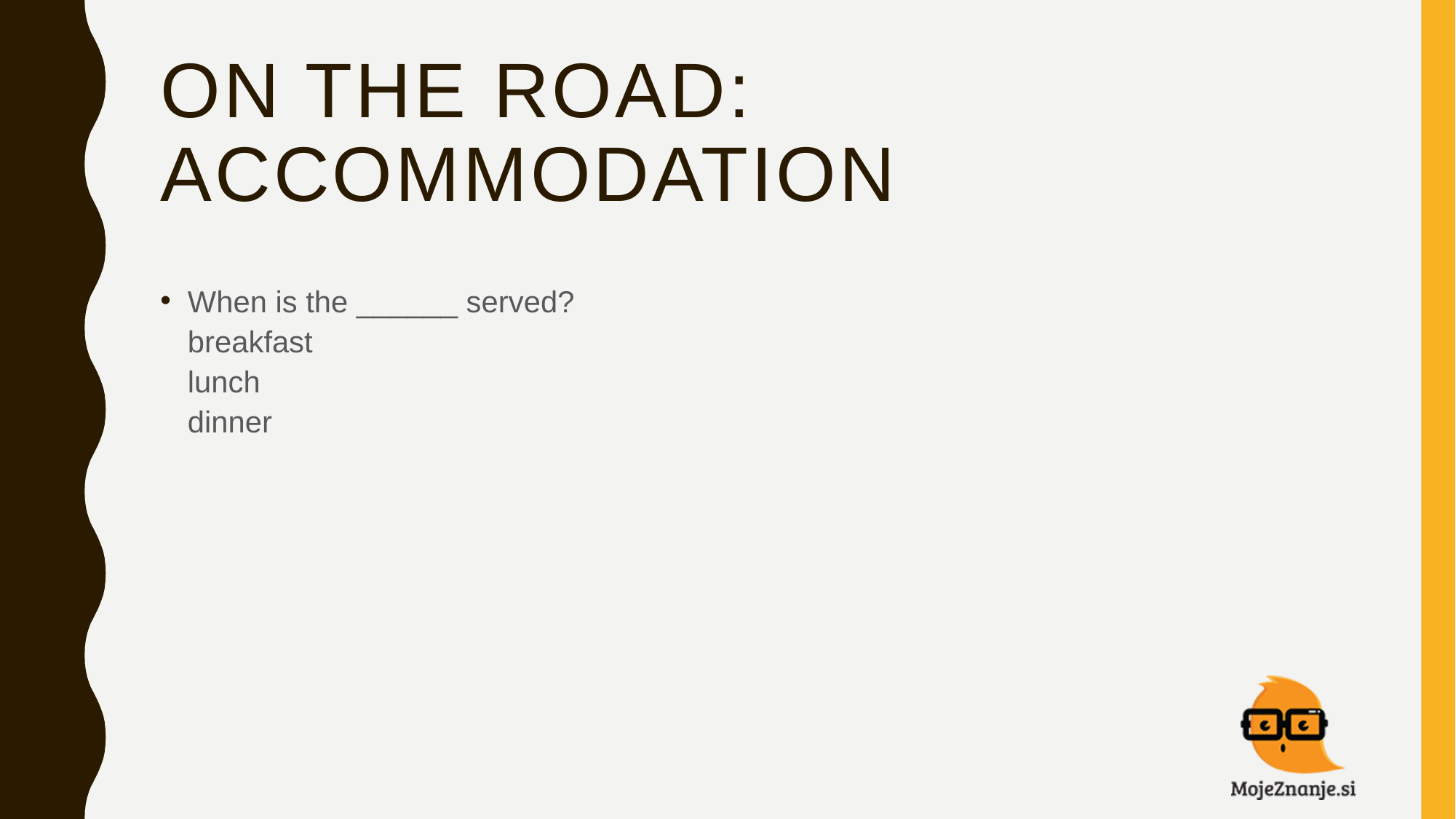

# ON THE ROAD: ACCOMMODATION
When is the ______ served?
breakfast
lunch
dinner